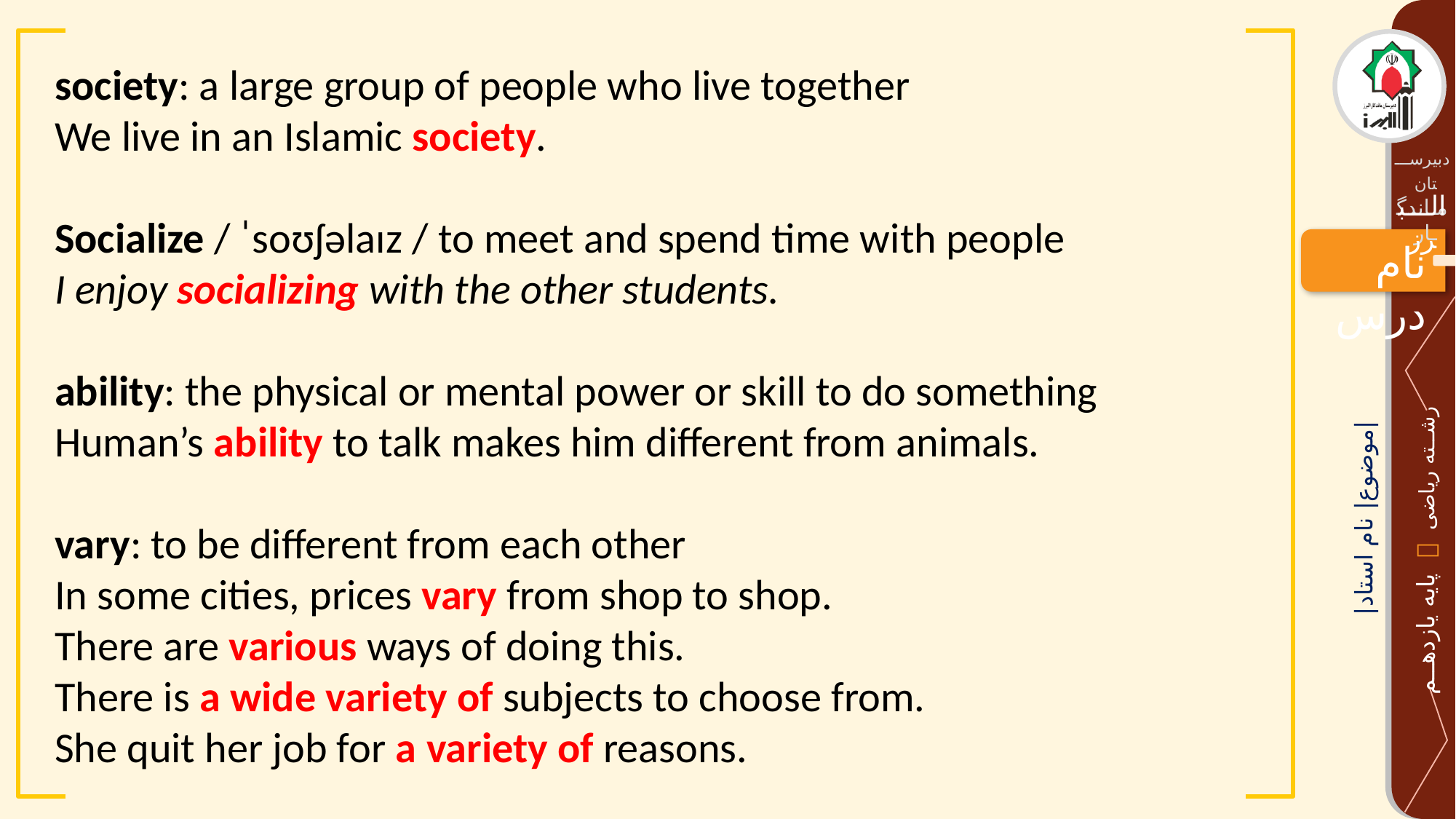

society: a large group of people who live together
We live in an Islamic society.

Socialize / ˈsoʊʃəlaɪz / to meet and spend time with people
I enjoy socializing with the other students.

ability: the physical or mental power or skill to do something
Human’s ability to talk makes him different from animals.

vary: to be different from each other
In some cities, prices vary from shop to shop.
There are various ways of doing this.
There is a wide variety of subjects to choose from.
She quit her job for a variety of reasons.